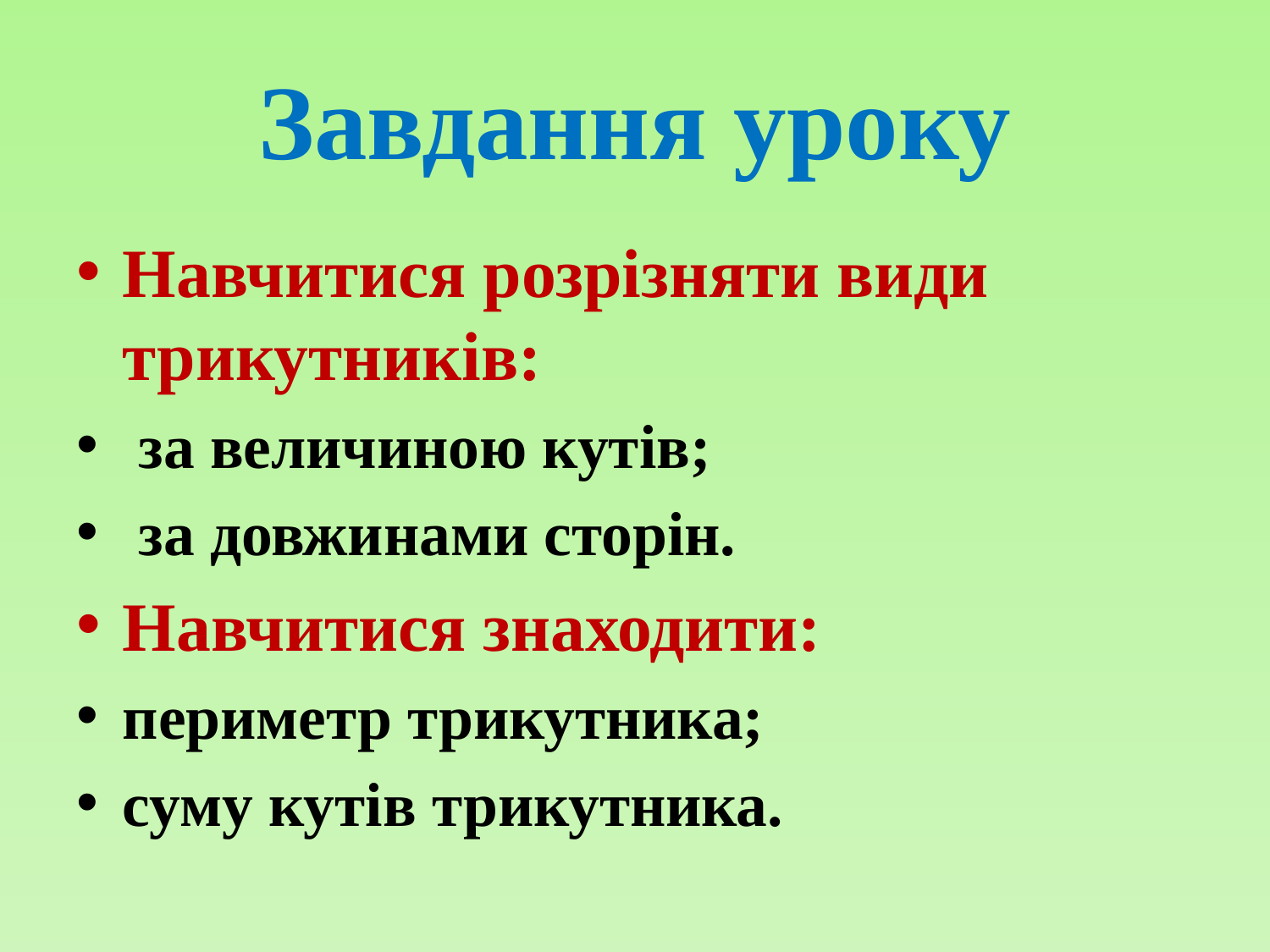

# Завдання уроку
Навчитися розрізняти види трикутників:
 за величиною кутів;
 за довжинами сторін.
Навчитися знаходити:
периметр трикутника;
суму кутів трикутника.